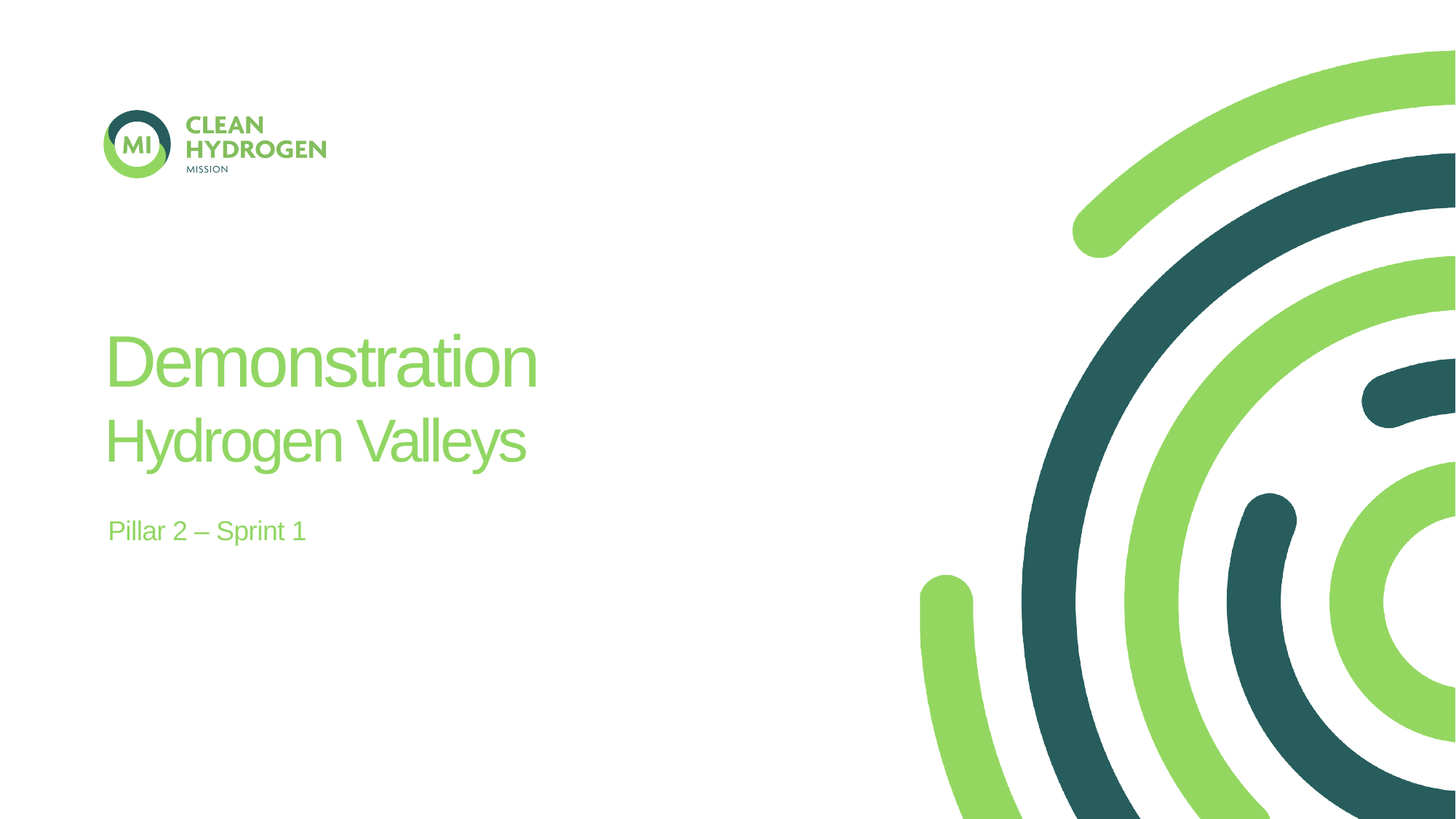

# Demonstration Hydrogen Valleys
Pillar 2 – Sprint 1